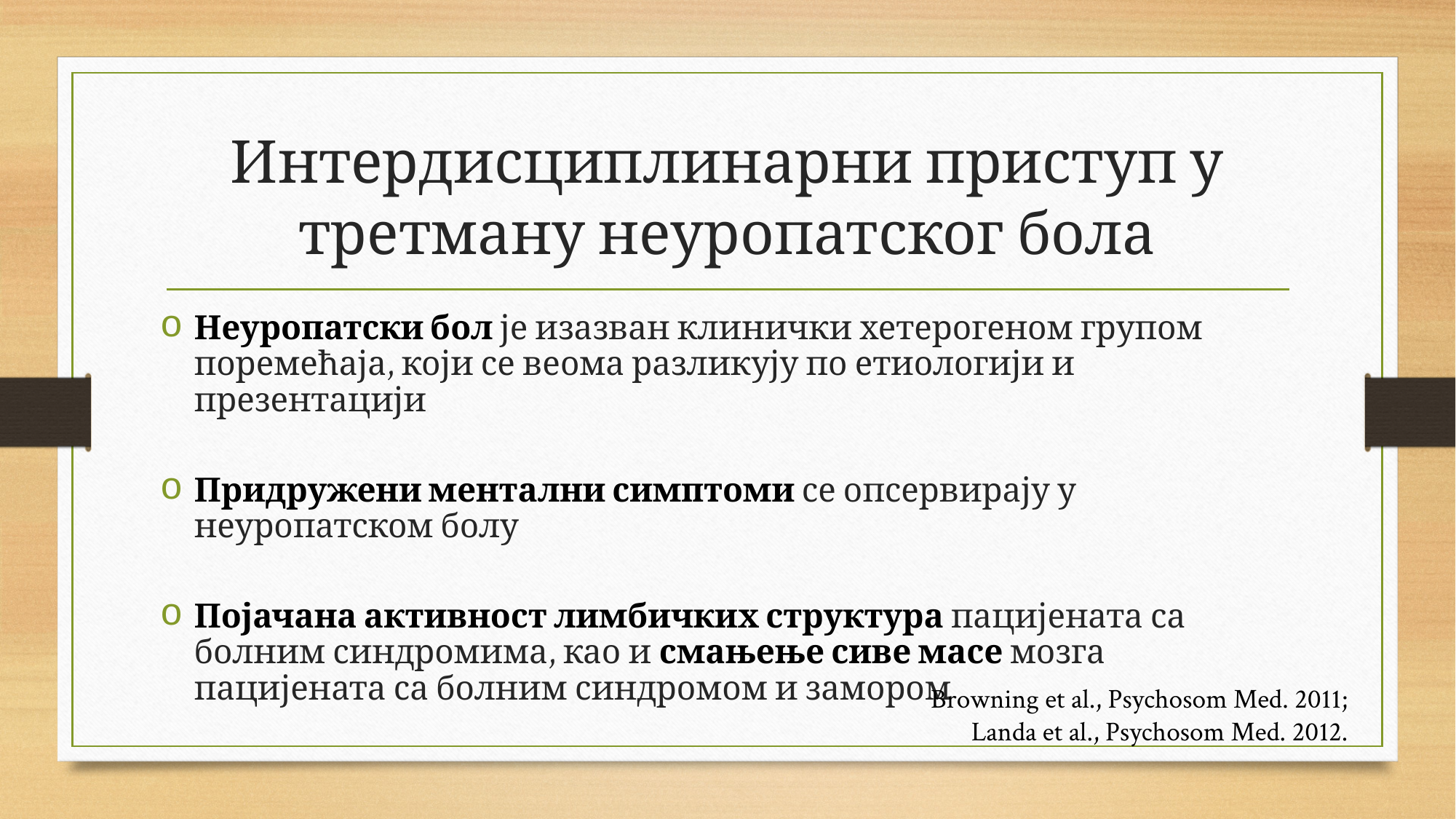

# Интердисциплинарни приступ у третману неуропатског бола
Неуропатски бол је изазван клинички хетерогеном групом поремећаја, који се веома разликују по етиологији и презентацији

Придружени ментални симптоми се опсервирају у неуропатском болу

Појачана активност лимбичких структура пацијената са болним синдромима, као и смањење сиве масе мозга пацијената са болним синдромом и замором
Browning et al., Psychosom Med. 2011;
Landa et al., Psychosom Med. 2012.